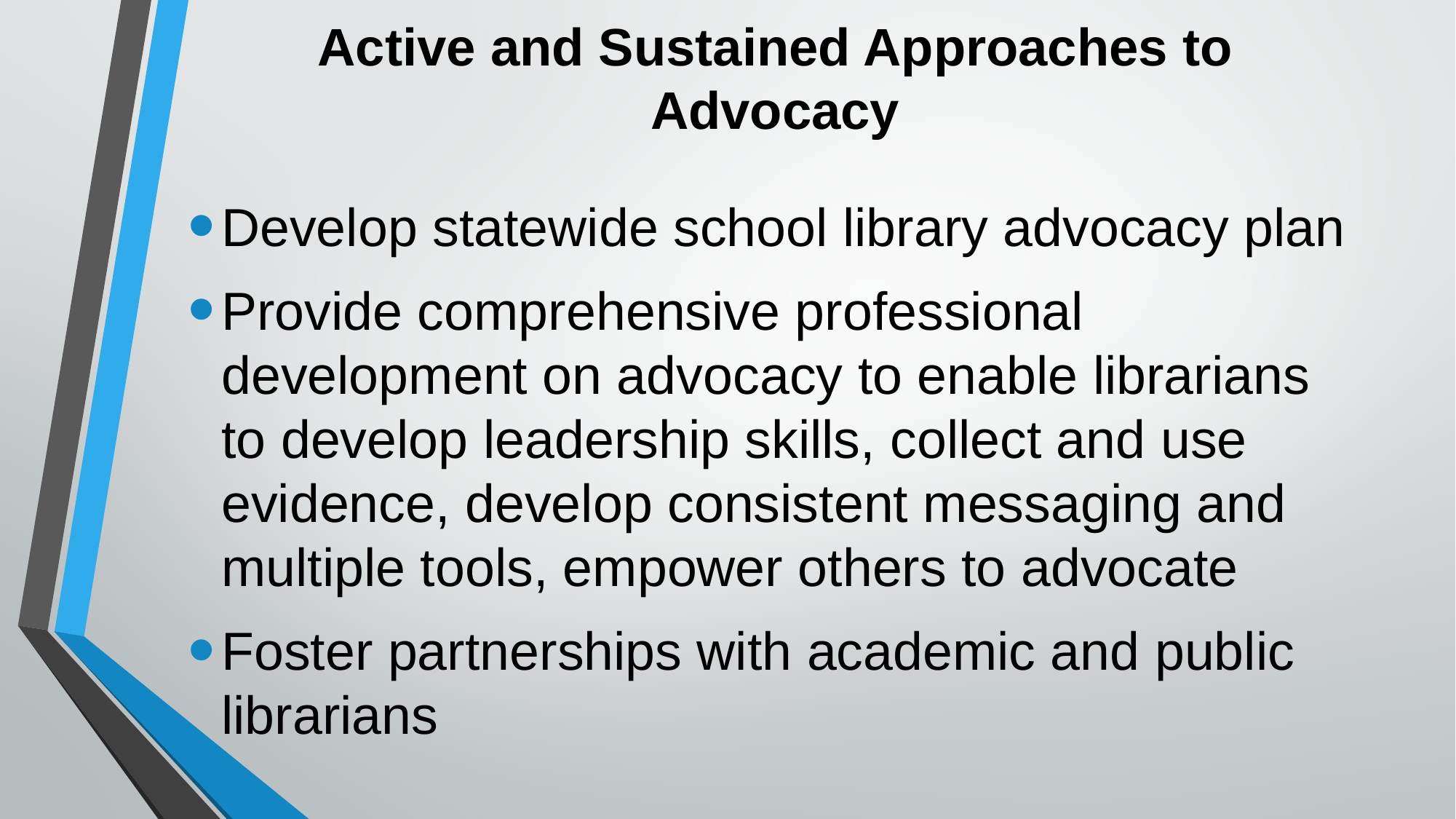

# Active and Sustained Approaches to Advocacy
Develop statewide school library advocacy plan
Provide comprehensive professional development on advocacy to enable librarians to develop leadership skills, collect and use evidence, develop consistent messaging and multiple tools, empower others to advocate
Foster partnerships with academic and public librarians